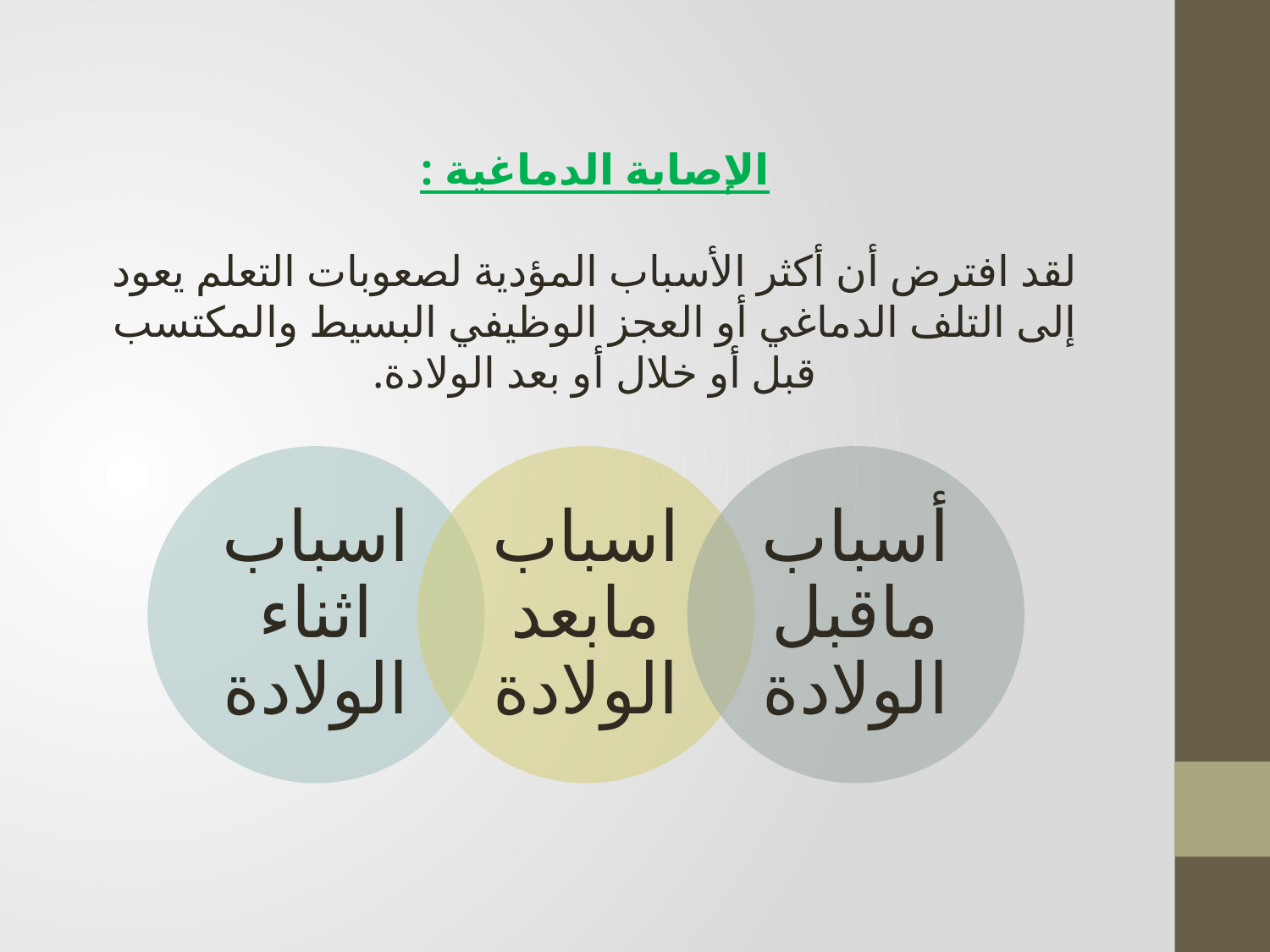

الإصابة الدماغية :

لقد افترض أن أكثر الأسباب المؤدية لصعوبات التعلم يعود إلى التلف الدماغي أو العجز الوظيفي البسيط والمكتسب قبل أو خلال أو بعد الولادة.

اسباب اثناء الولادة
اسباب مابعد الولادة
أسباب ماقبل الولادة